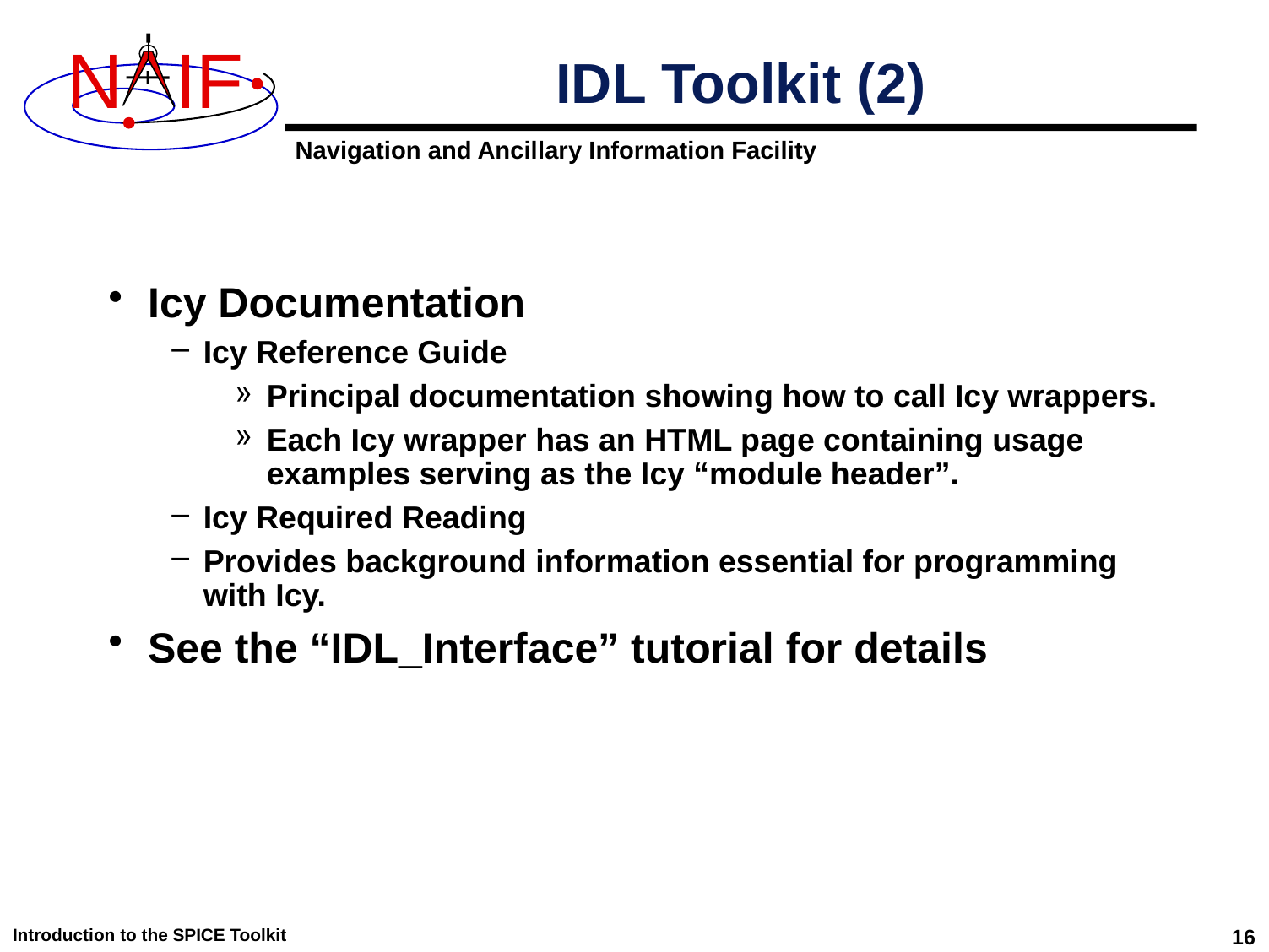

# IDL Toolkit (2)
Icy Documentation
Icy Reference Guide
Principal documentation showing how to call Icy wrappers.
Each Icy wrapper has an HTML page containing usage examples serving as the Icy “module header”.
Icy Required Reading
Provides background information essential for programming with Icy.
See the “IDL_Interface” tutorial for details

Introduction to the SPICE Toolkit
16